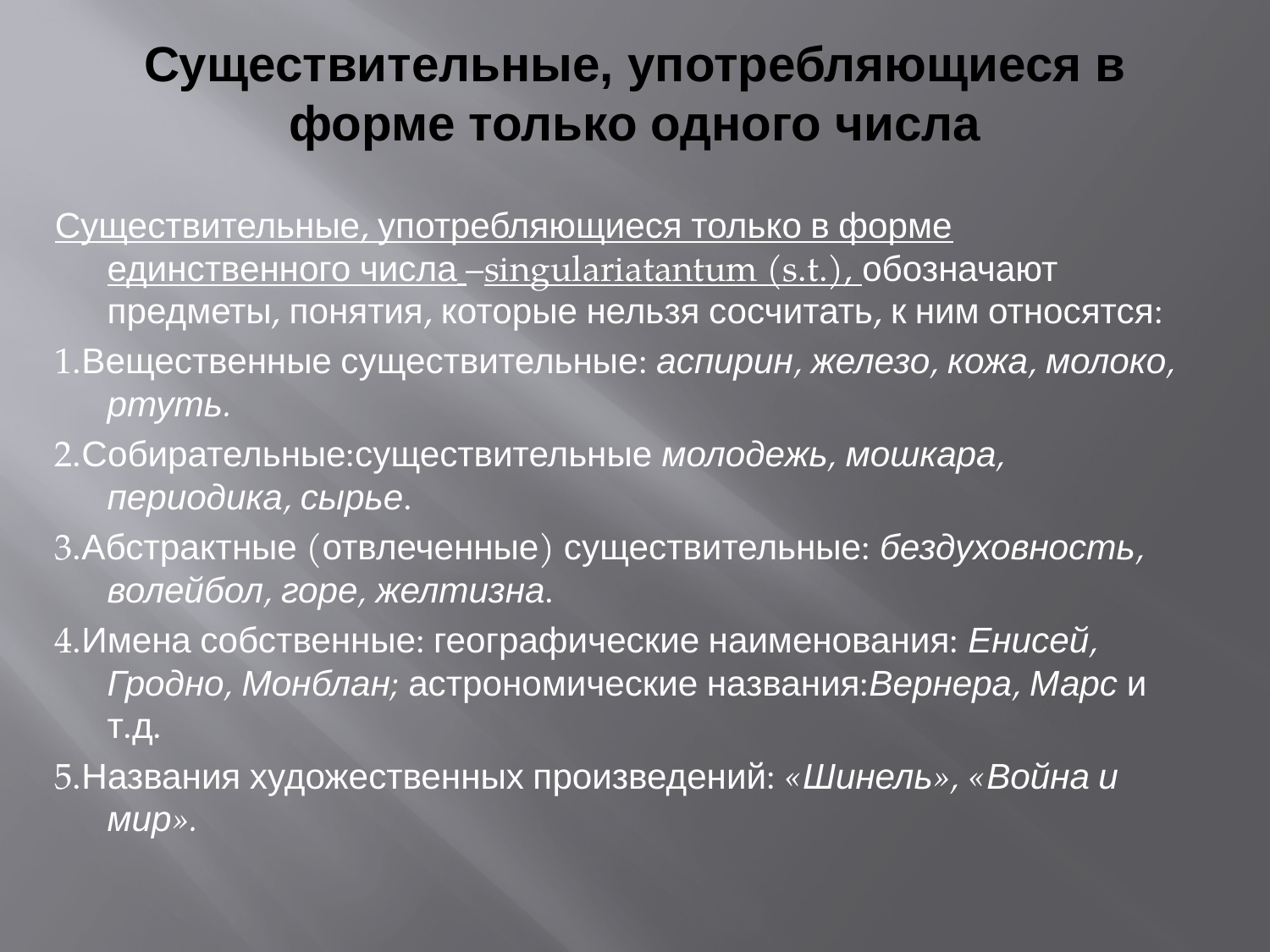

# Существительные, употребляющиеся в форме только одного числа
Существительные, употребляющиеся только в форме единственного числа –singulariatantum (s.t.), обозначают предметы, понятия, которые нельзя сосчитать, к ним относятся:
1.Вещественные существительные: аспирин, железо, кожа, молоко, ртуть.
2.Собирательные:существительные молодежь, мошкара, периодика, сырье.
3.Абстрактные (отвлеченные) существительные: бездуховность, волейбол, горе, желтизна.
4.Имена собственные: географические наименования: Енисей, Гродно, Монблан; астрономические названия:Вернера, Марс и т.д.
5.Названия художественных произведений: «Шинель», «Война и мир».